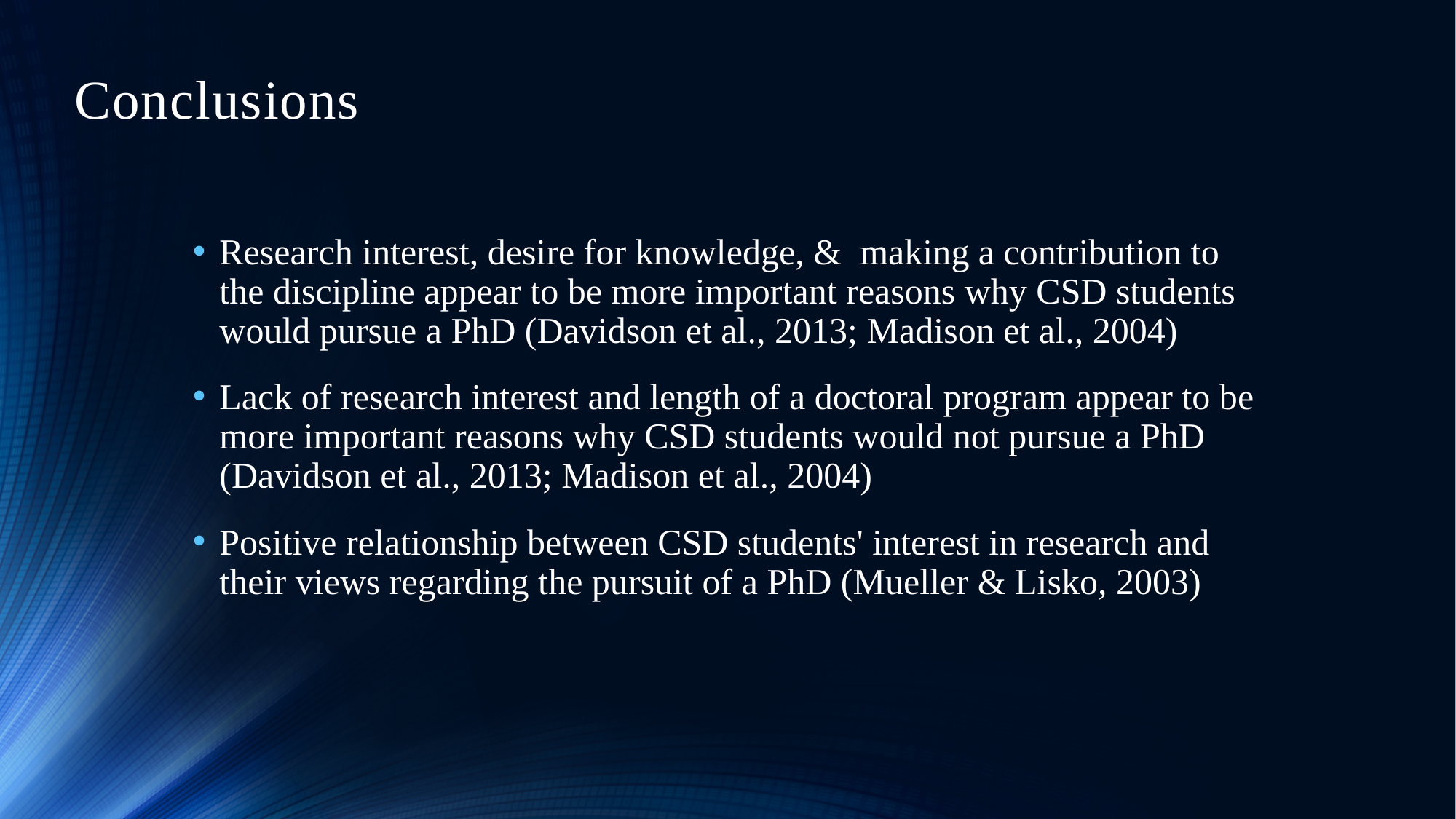

# Conclusions
Research interest, desire for knowledge, &  making a contribution to the discipline appear to be more important reasons why CSD students would pursue a PhD (Davidson et al., 2013; Madison et al., 2004)
Lack of research interest and length of a doctoral program appear to be more important reasons why CSD students would not pursue a PhD (Davidson et al., 2013; Madison et al., 2004)
Positive relationship between CSD students' interest in research and their views regarding the pursuit of a PhD (Mueller & Lisko, 2003)